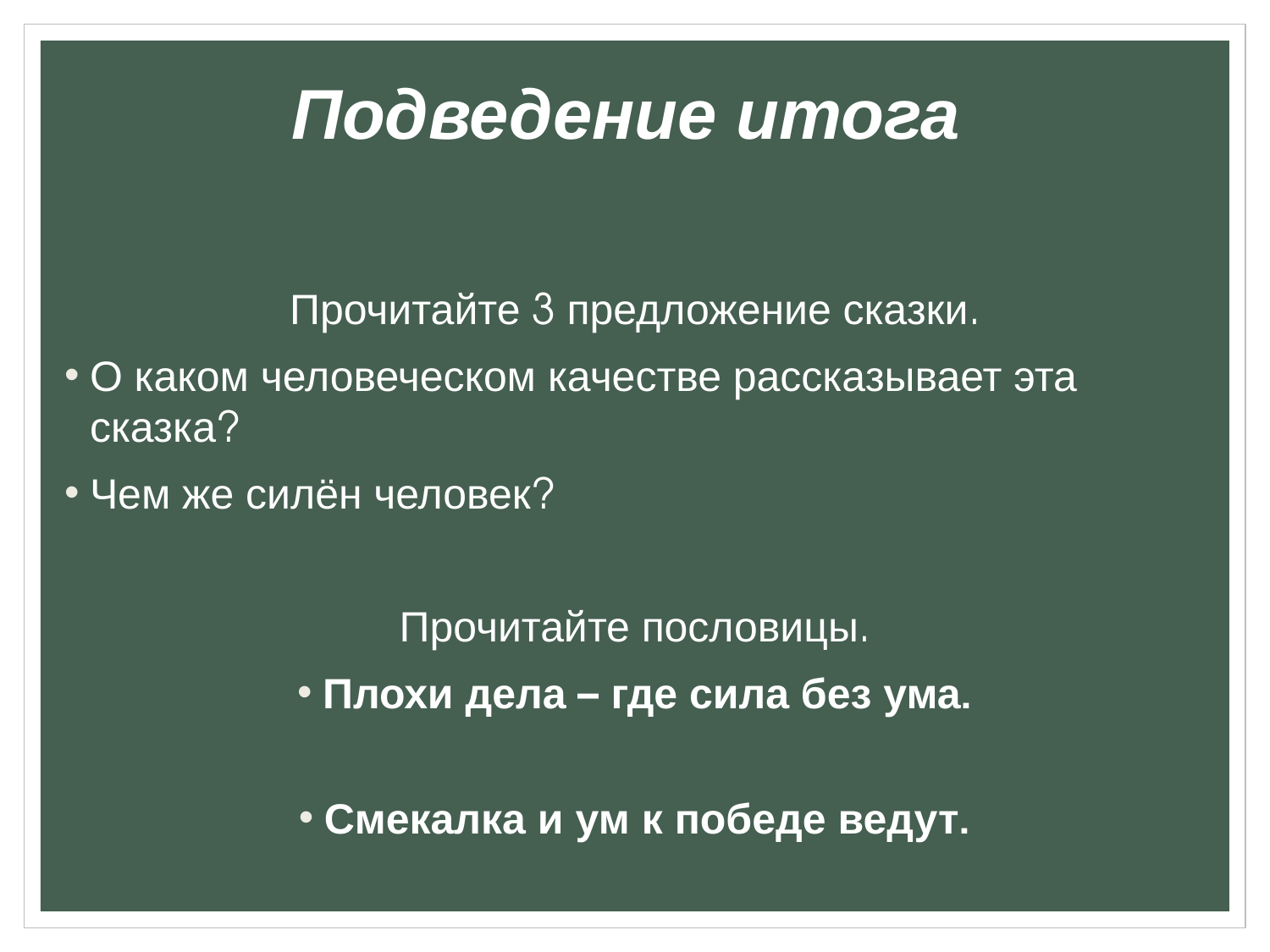

# Подведение итога
Прочитайте 3 предложение сказки.
О каком человеческом качестве рассказывает эта сказка?
Чем же силён человек?

Прочитайте пословицы.
Плохи дела – где сила без ума.

Смекалка и ум к победе ведут.